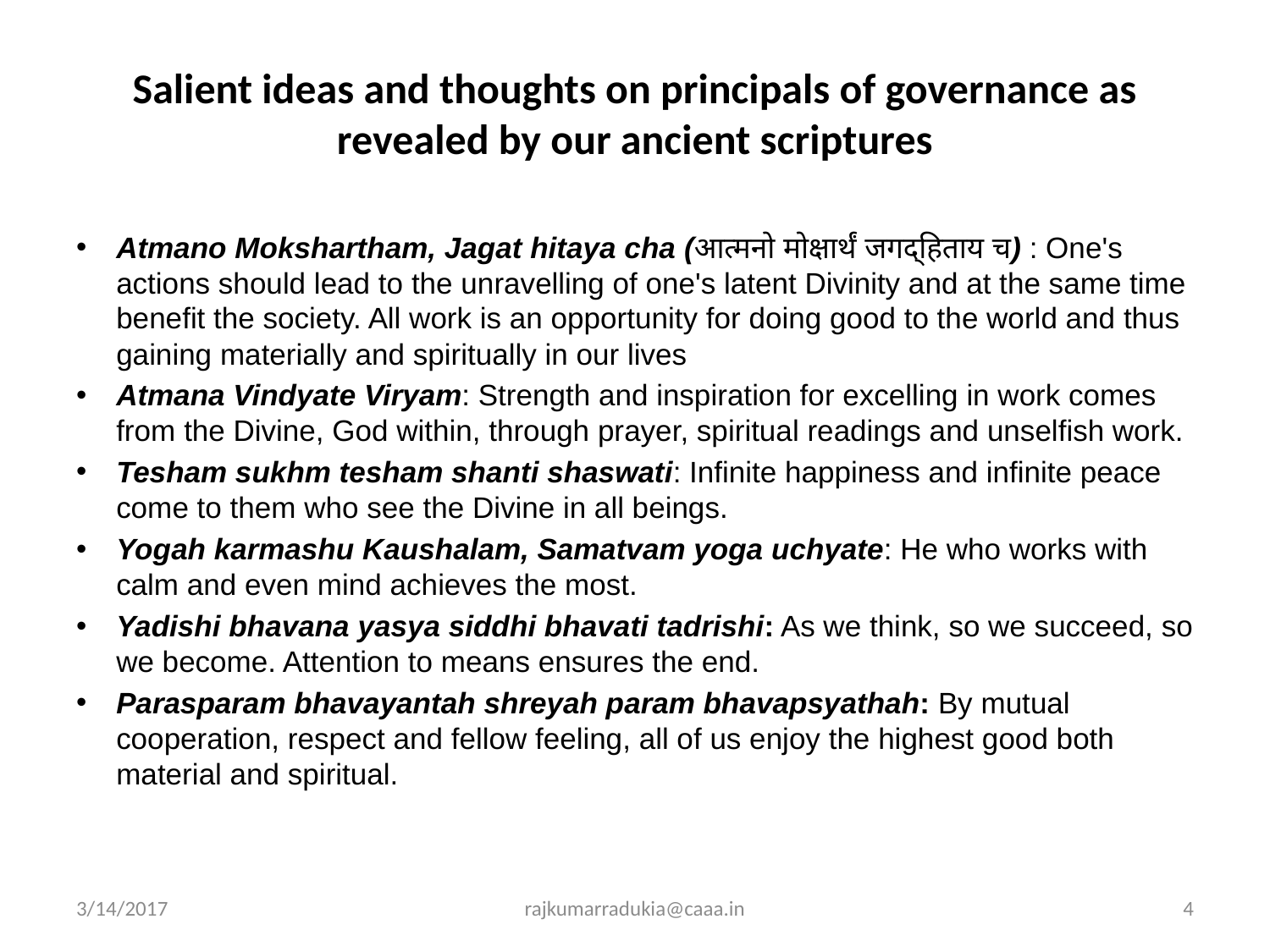

# Salient ideas and thoughts on principals of governance as revealed by our ancient scriptures
Atmano Mokshartham, Jagat hitaya cha (आत्मनो मोक्षार्थं जगद्हिताय च) : One's actions should lead to the unravelling of one's latent Divinity and at the same time benefit the society. All work is an opportunity for doing good to the world and thus gaining materially and spiritually in our lives
Atmana Vindyate Viryam: Strength and inspiration for excelling in work comes from the Divine, God within, through prayer, spiritual readings and unselfish work.
Tesham sukhm tesham shanti shaswati: Infinite happiness and infinite peace come to them who see the Divine in all beings.
Yogah karmashu Kaushalam, Samatvam yoga uchyate: He who works with calm and even mind achieves the most.
Yadishi bhavana yasya siddhi bhavati tadrishi: As we think, so we succeed, so we become. Attention to means ensures the end.
Parasparam bhavayantah shreyah param bhavapsyathah: By mutual cooperation, respect and fellow feeling, all of us enjoy the highest good both material and spiritual.

3/14/2017
rajkumarradukia@caaa.in
4